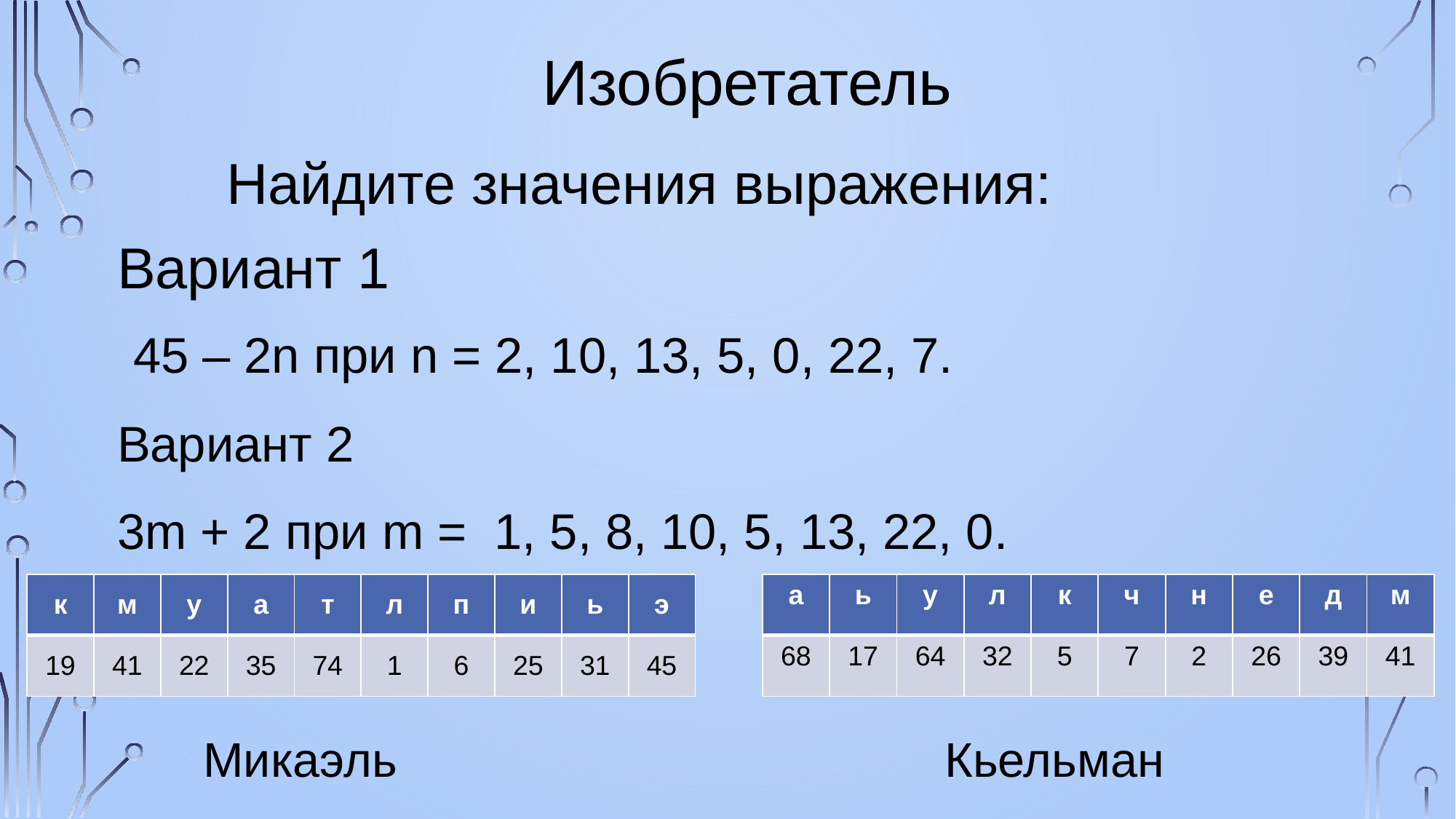

Изобретатель
	Найдите значения выражения:
Вариант 1
 45 – 2n при n = 2, 10, 13, 5, 0, 22, 7.
Вариант 2
3m + 2 при m =  1, 5, 8, 10, 5, 13, 22, 0.
| к | м | у | а | т | л | п | и | ь | э |
| --- | --- | --- | --- | --- | --- | --- | --- | --- | --- |
| 19 | 41 | 22 | 35 | 74 | 1 | 6 | 25 | 31 | 45 |
| а | ь | у | л | к | ч | н | е | д | м |
| --- | --- | --- | --- | --- | --- | --- | --- | --- | --- |
| 68 | 17 | 64 | 32 | 5 | 7 | 2 | 26 | 39 | 41 |
Микаэль
Кьельман